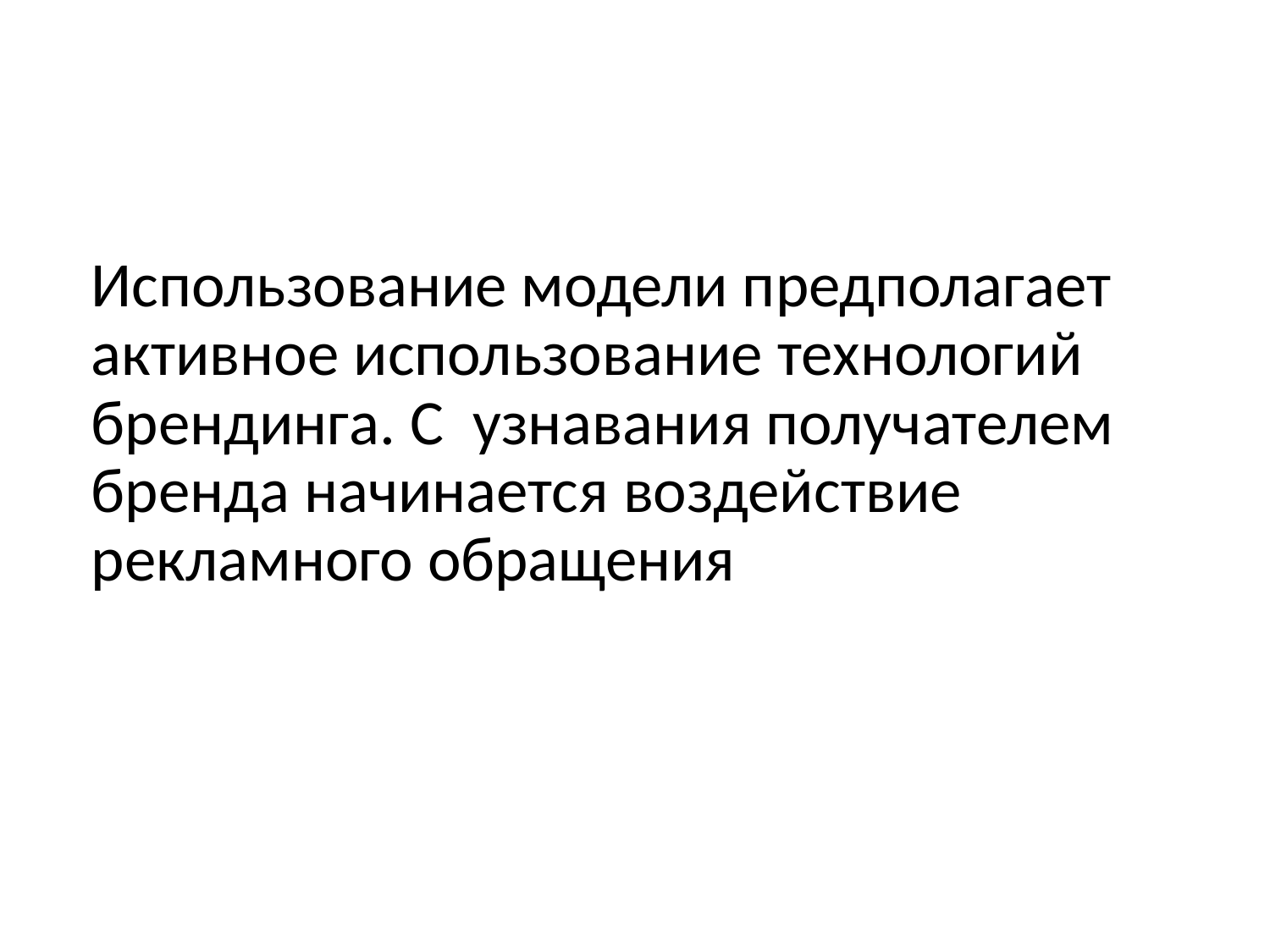

Использование модели предполагает активное использование технологий брендинга. С  узнавания получателем бренда начинается воздействие рекламного обращения